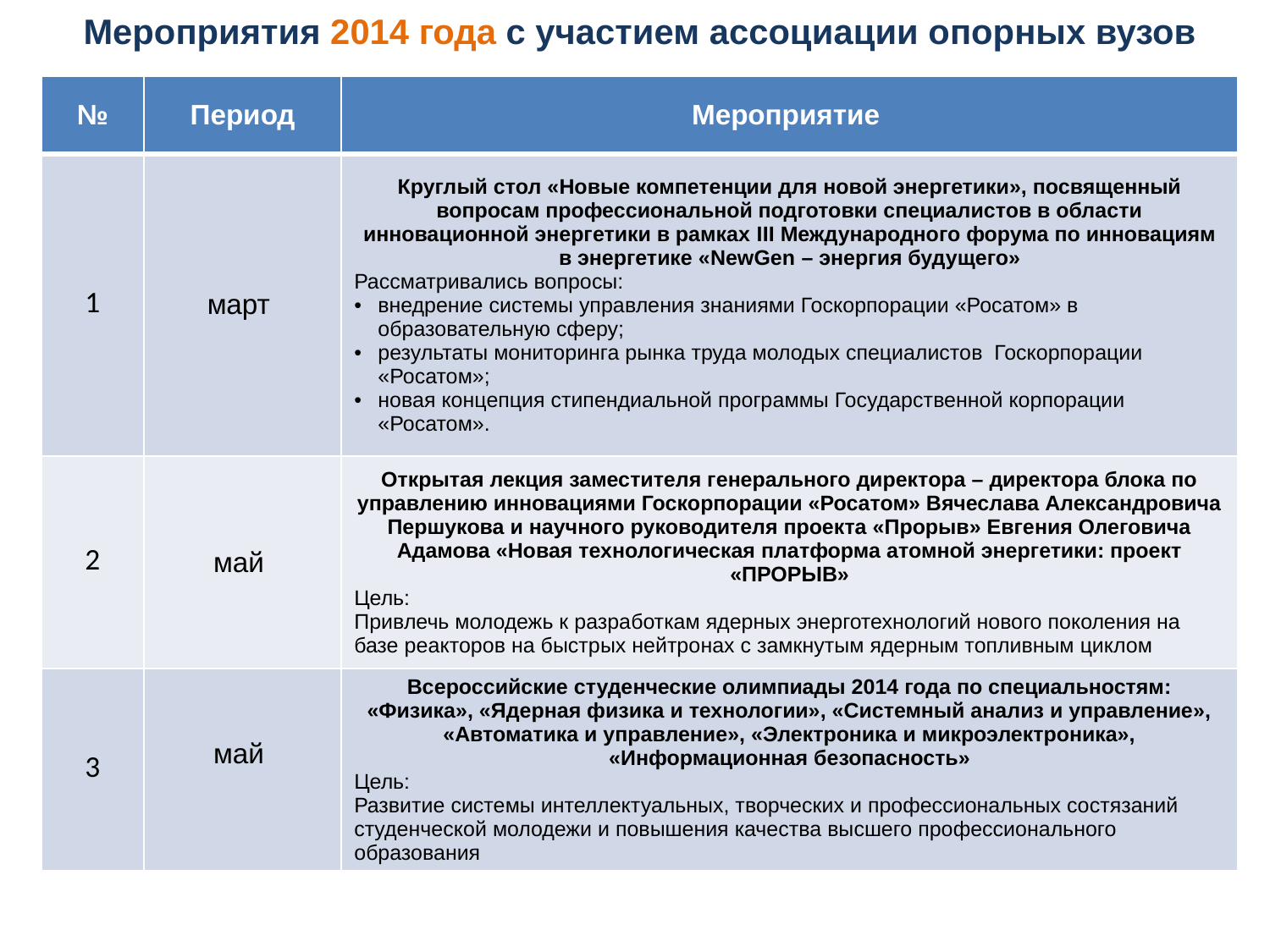

Мероприятия 2014 года с участием ассоциации опорных вузов
| № | Период | Мероприятие |
| --- | --- | --- |
| 1 | март | Круглый стол «Новые компетенции для новой энергетики», посвященный вопросам профессиональной подготовки специалистов в области инновационной энергетики в рамках III Международного форума по инновациям в энергетике «NewGen – энергия будущего» Рассматривались вопросы: внедрение системы управления знаниями Госкорпорации «Росатом» в образовательную сферу; результаты мониторинга рынка труда молодых специалистов Госкорпорации «Росатом»; новая концепция стипендиальной программы Государственной корпорации «Росатом». |
| 2 | май | Открытая лекция заместителя генерального директора – директора блока по управлению инновациями Госкорпорации «Росатом» Вячеслава Александровича Першукова и научного руководителя проекта «Прорыв» Евгения Олеговича Адамова «Новая технологическая платформа атомной энергетики: проект «ПРОРЫВ» Цель: Привлечь молодежь к разработкам ядерных энерготехнологий нового поколения на базе реакторов на быстрых нейтронах с замкнутым ядерным топливным циклом |
| 3 | май | Всероссийские студенческие олимпиады 2014 года по специальностям: «Физика», «Ядерная физика и технологии», «Системный анализ и управление», «Автоматика и управление», «Электроника и микроэлектроника», «Информационная безопасность» Цель: Развитие системы интеллектуальных, творческих и профессиональных состязаний студенческой молодежи и повышения качества высшего профессионального образования |